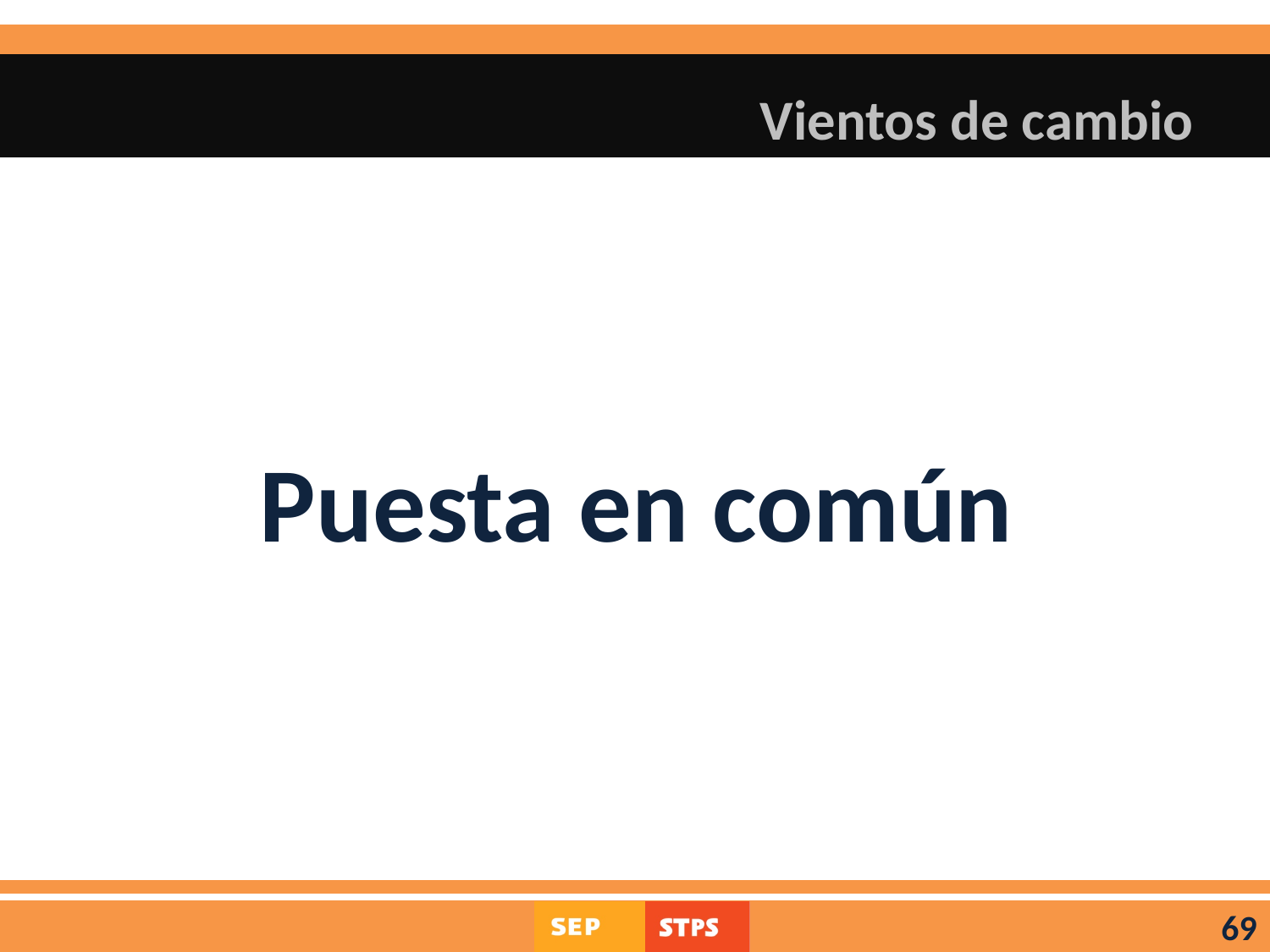

# Vientos de cambio
Puesta en común

69